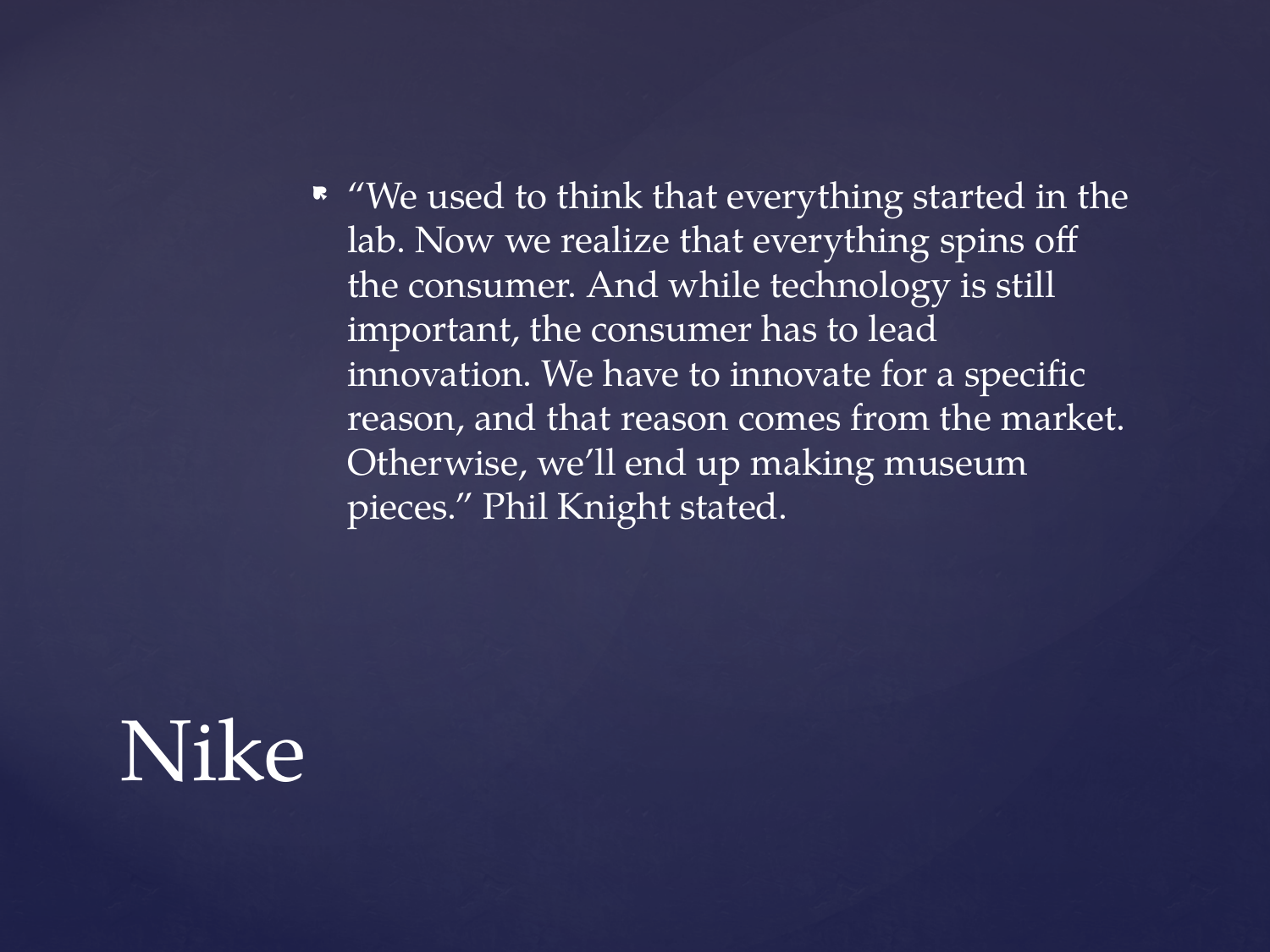

“We used to think that everything started in the lab. Now we realize that everything spins off the consumer. And while technology is still important, the consumer has to lead innovation. We have to innovate for a specific reason, and that reason comes from the market. Otherwise, we’ll end up making museum pieces.” Phil Knight stated.
# Nike